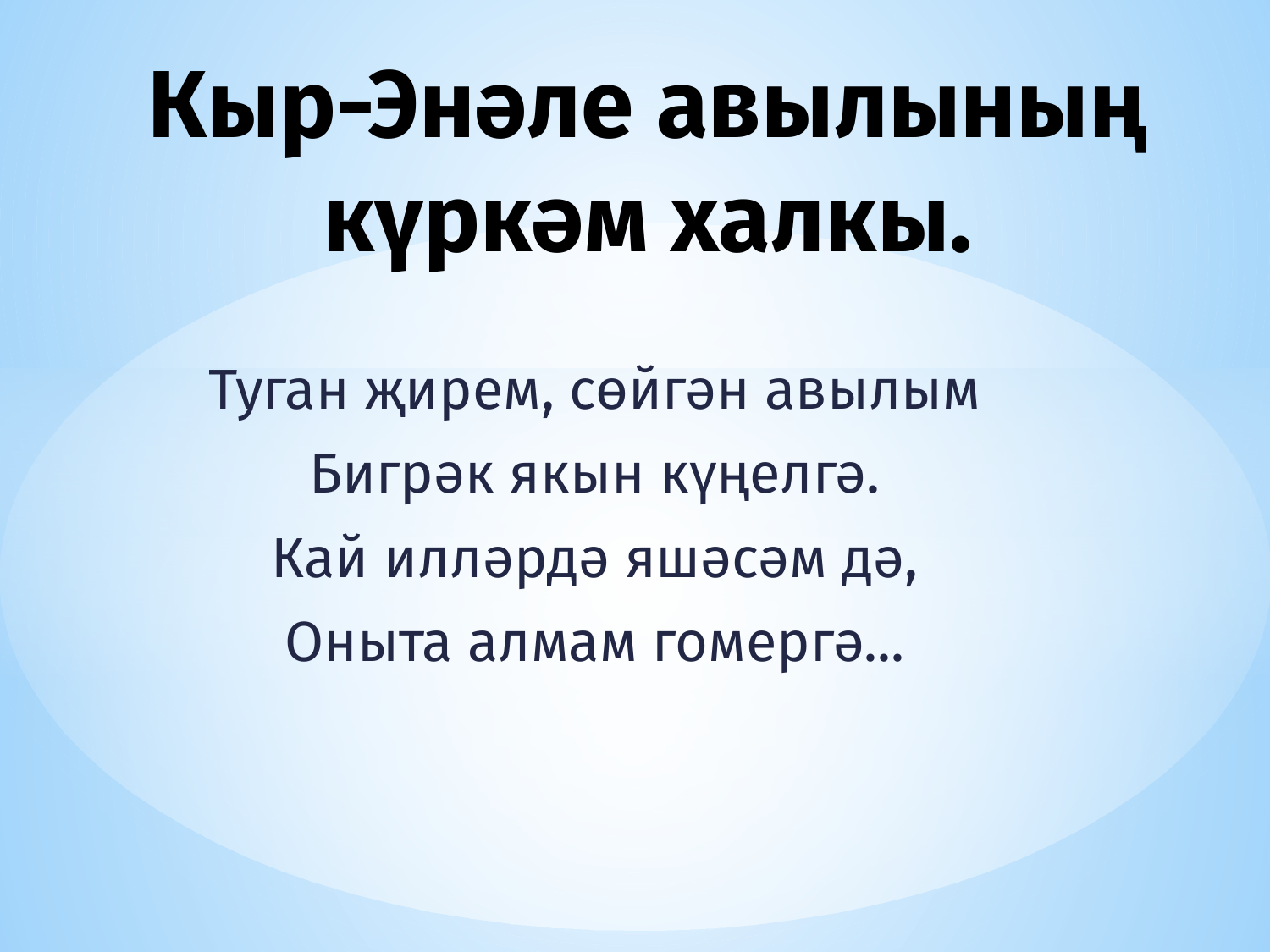

# Кыр-Энәле авылының күркәм халкы.
Туган җирем, сөйгән авылым
Бигрәк якын күңелгә.
Кай илләрдә яшәсәм дә,
Оныта алмам гомергә...